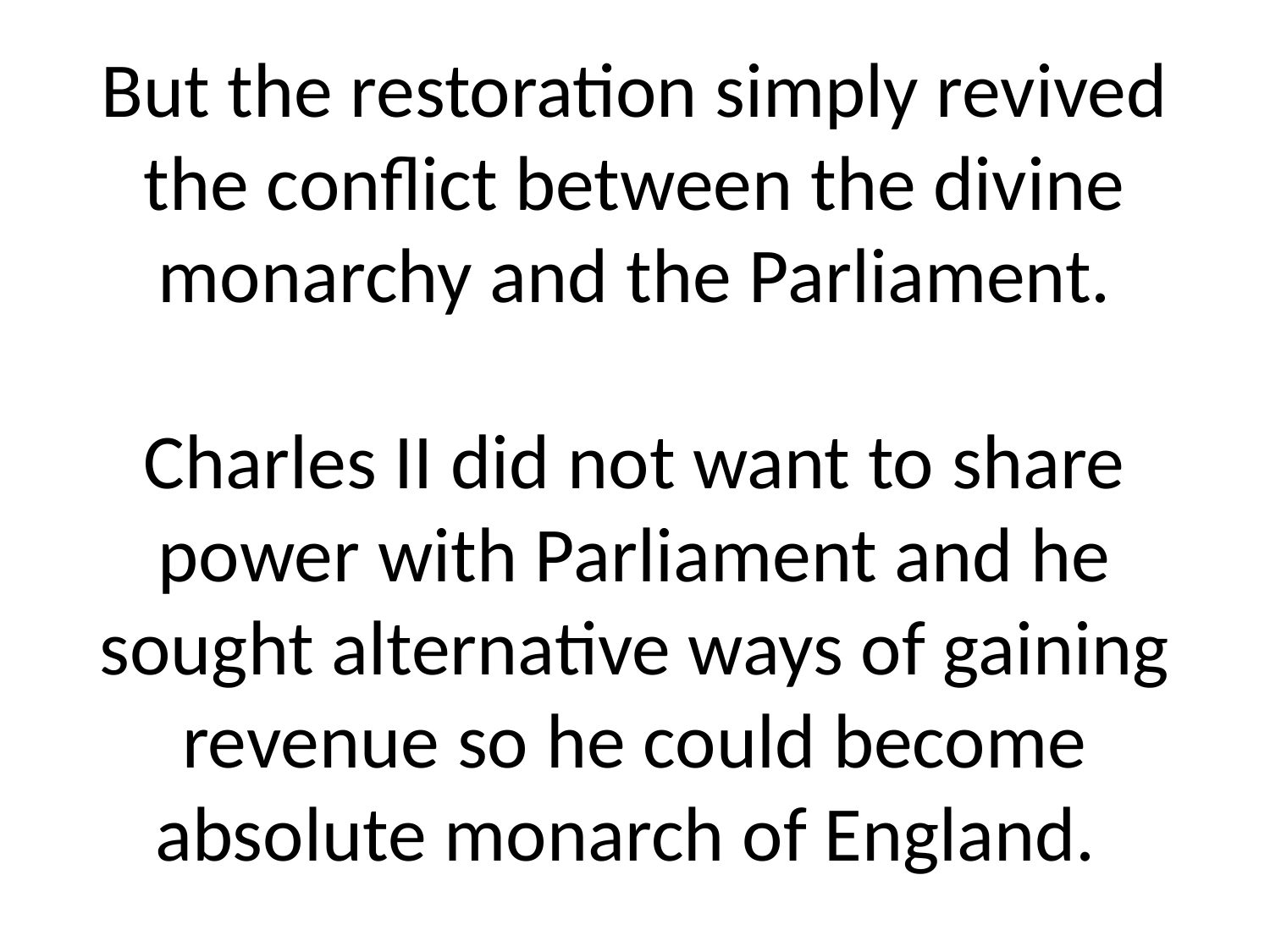

# But the restoration simply revived the conflict between the divine monarchy and the Parliament. Charles II did not want to share power with Parliament and he sought alternative ways of gaining revenue so he could become absolute monarch of England.